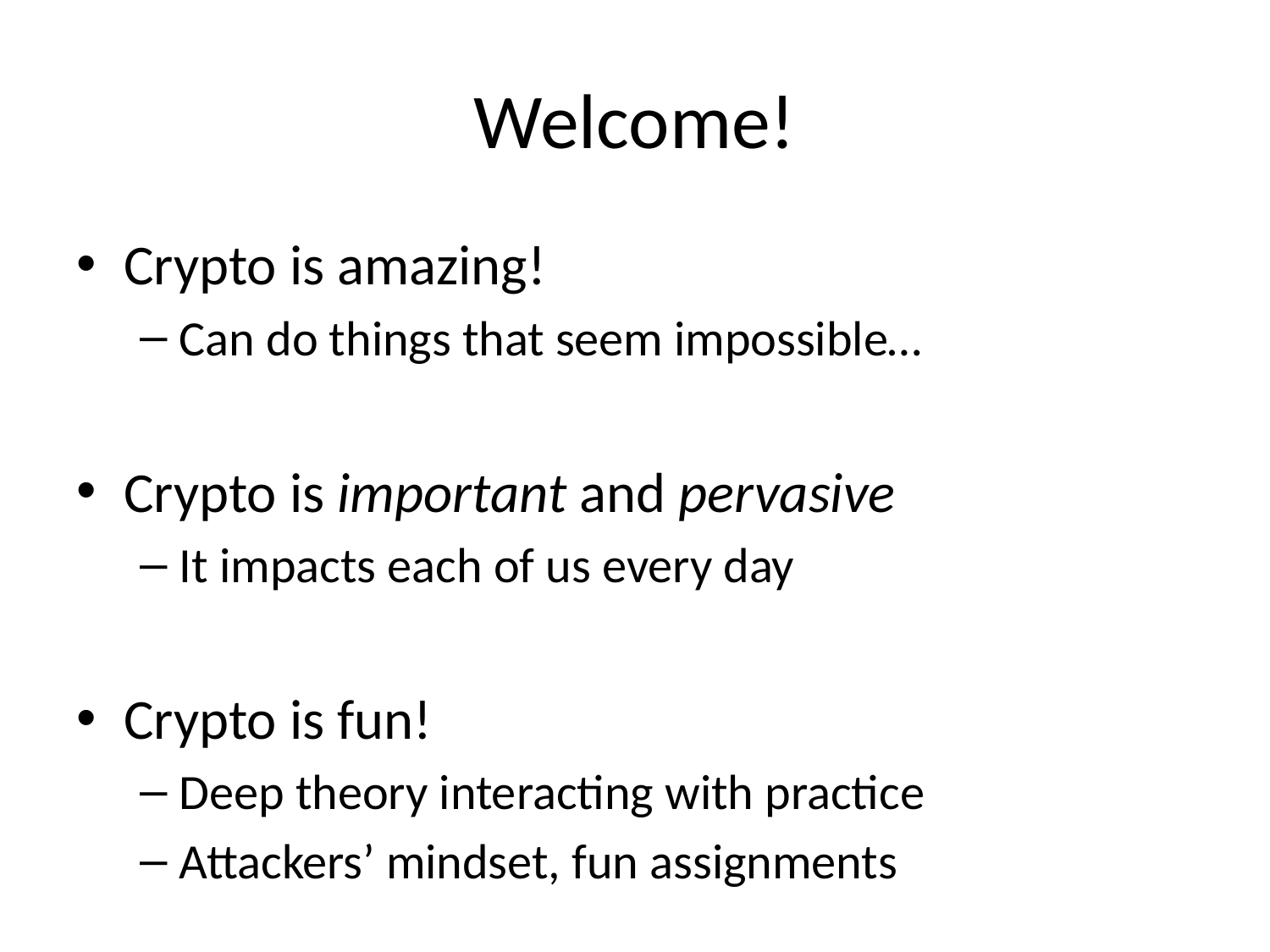

# Welcome!
Crypto is amazing!
Can do things that seem impossible…

Crypto is important and pervasive
It impacts each of us every day

Crypto is fun!
Deep theory interacting with practice
Attackers’ mindset, fun assignments